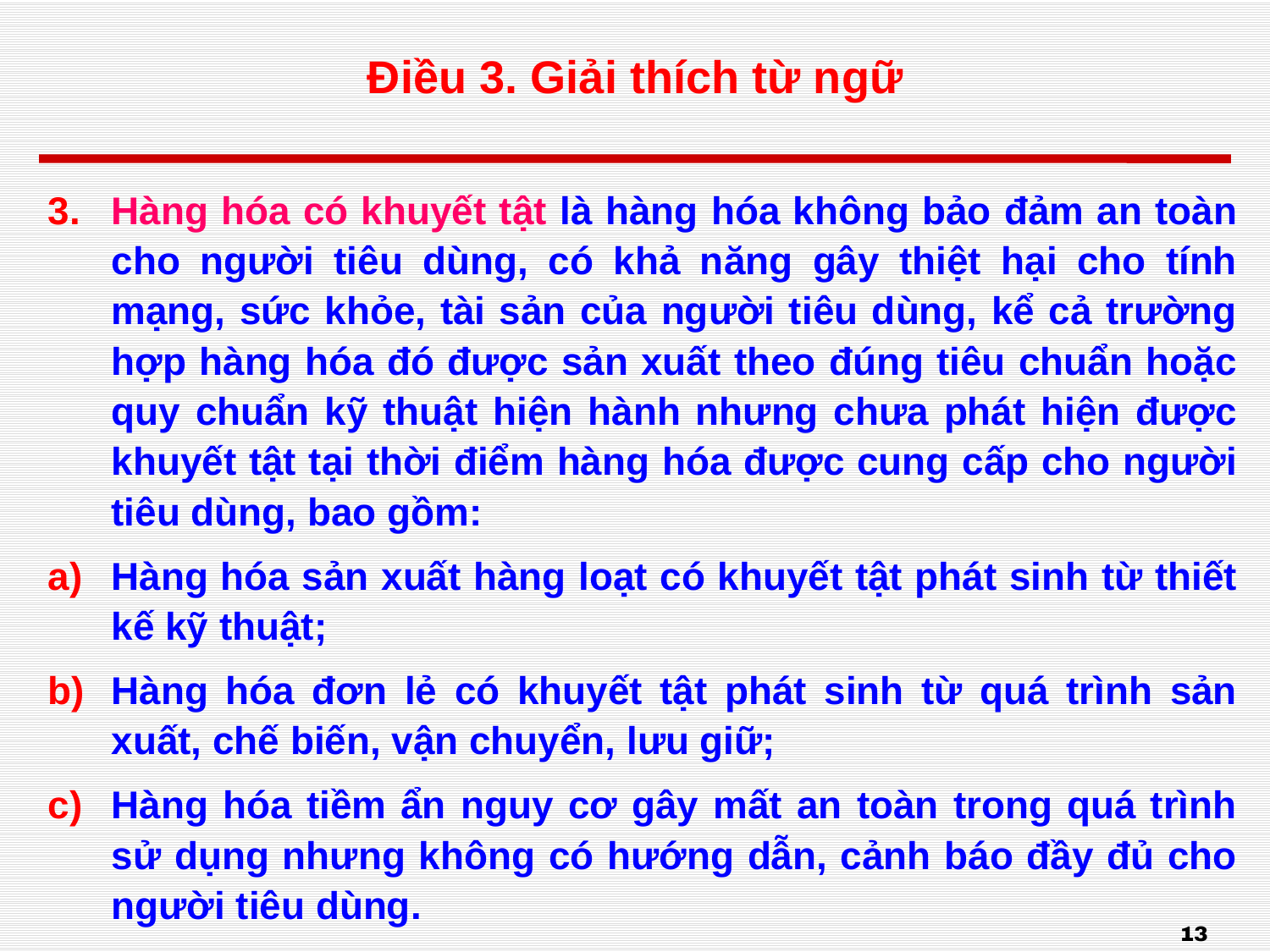

# Điều 3. Giải thích từ ngữ
Hàng hóa có khuyết tật là hàng hóa không bảo đảm an toàn cho người tiêu dùng, có khả năng gây thiệt hại cho tính mạng, sức khỏe, tài sản của người tiêu dùng, kể cả trường hợp hàng hóa đó được sản xuất theo đúng tiêu chuẩn hoặc quy chuẩn kỹ thuật hiện hành nhưng chưa phát hiện được khuyết tật tại thời điểm hàng hóa được cung cấp cho người tiêu dùng, bao gồm:
Hàng hóa sản xuất hàng loạt có khuyết tật phát sinh từ thiết kế kỹ thuật;
Hàng hóa đơn lẻ có khuyết tật phát sinh từ quá trình sản xuất, chế biến, vận chuyển, lưu giữ;
Hàng hóa tiềm ẩn nguy cơ gây mất an toàn trong quá trình sử dụng nhưng không có hướng dẫn, cảnh báo đầy đủ cho người tiêu dùng.